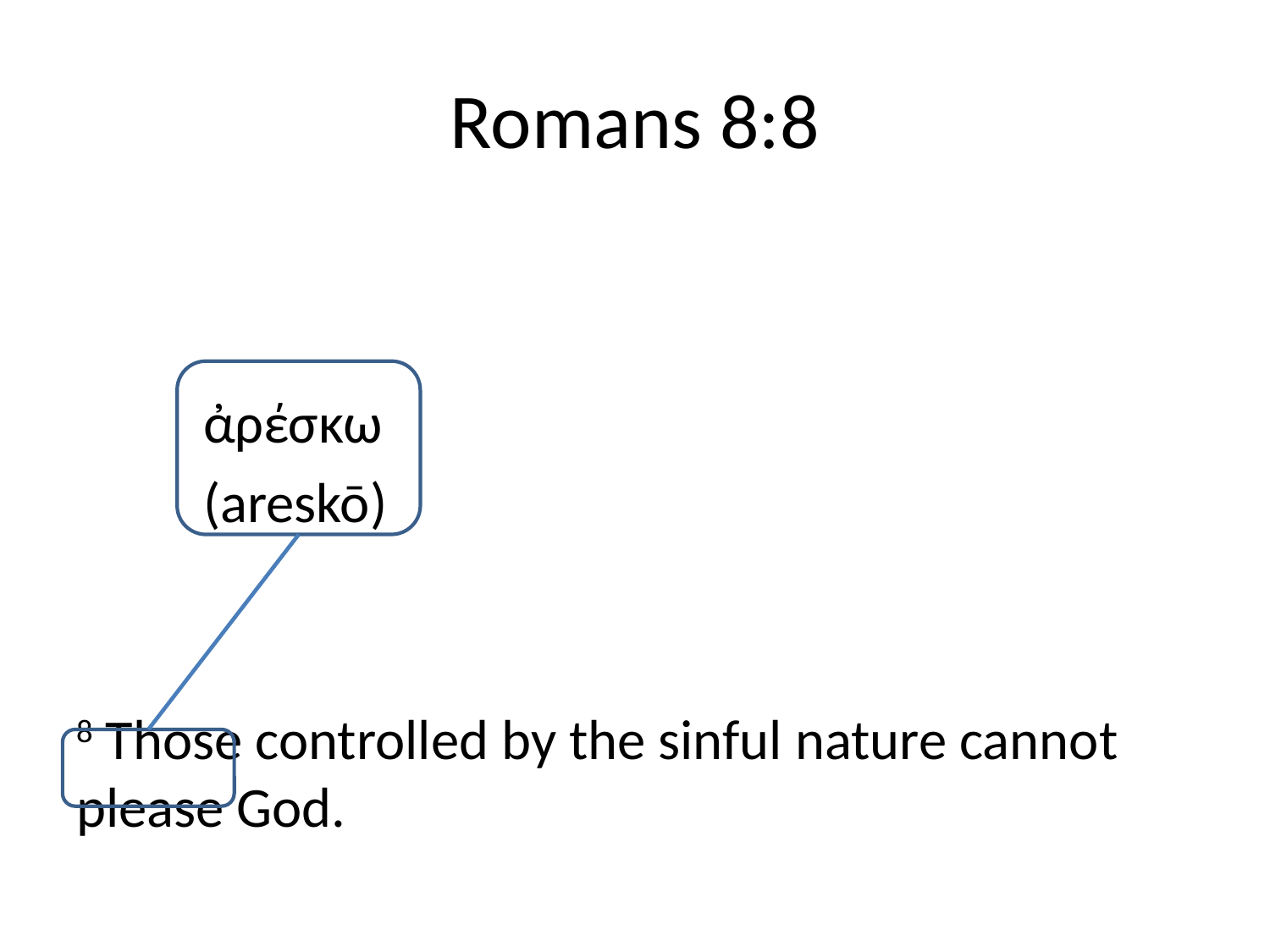

# Romans 8:8

	ἀρέσκω
	(areskō)

8 Those controlled by the sinful nature cannot please God.